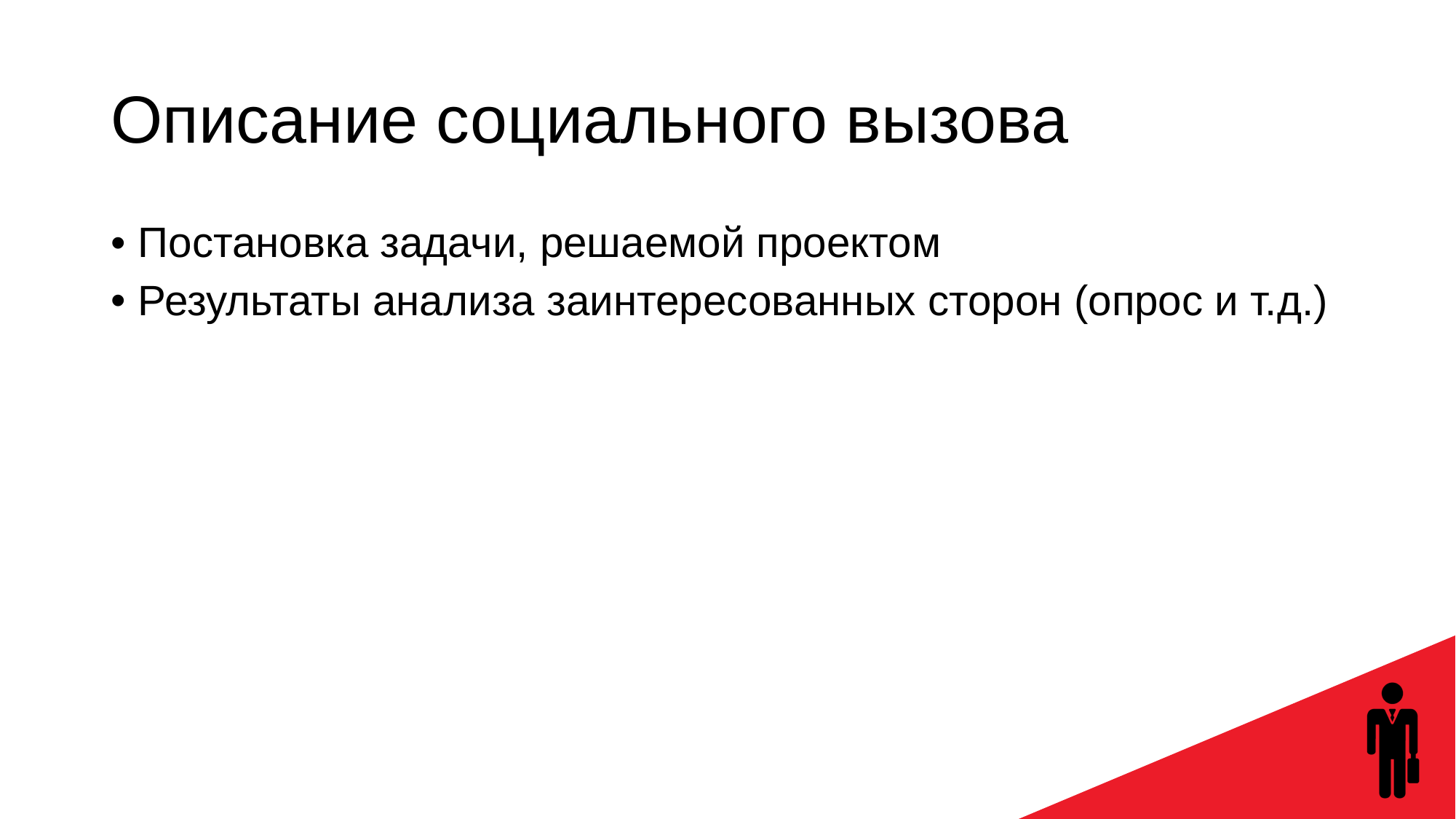

# Описание социального вызова
Постановка задачи, решаемой проектом
Результаты анализа заинтересованных сторон (опрос и т.д.)